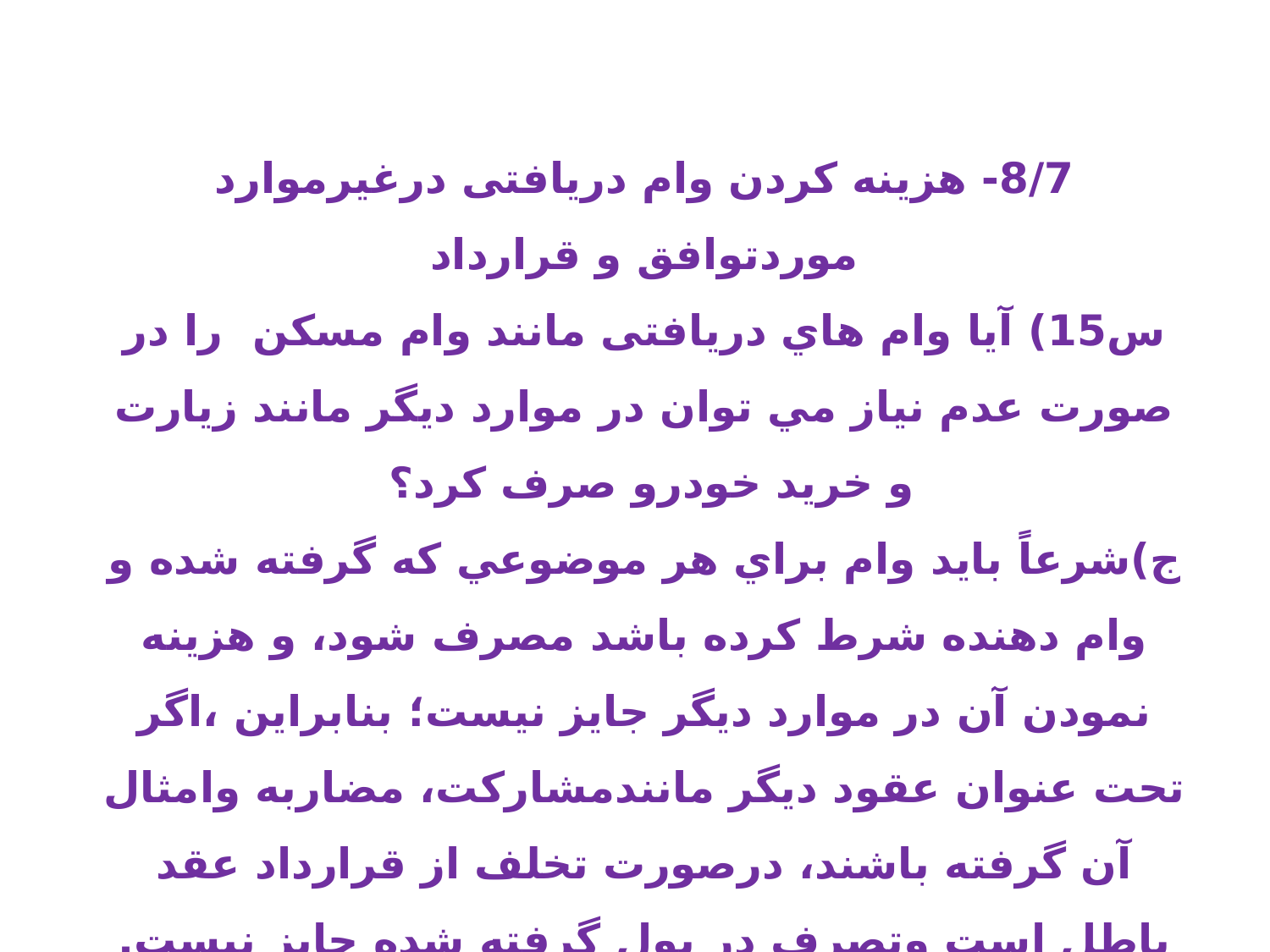

8/7- هزینه کردن وام دریافتی درغیرموارد موردتوافق و قرارداد
س15) آيا وام هاي دریافتی مانند وام مسکن  را در صورت عدم نياز مي توان در موارد ديگر مانند زيارت و خريد خودرو صرف كرد؟
ج)شرعاً بايد وام براي هر موضوعي كه گرفته شده و وام دهنده شرط كرده باشد مصرف شود، و هزينه نمودن آن در موارد ديگر جايز نيست؛ بنابراین ،اگر تحت عنوان عقود ديگر مانندمشاركت، مضاربه وامثال آن گرفته باشند، درصورت تخلف از قرارداد عقد باطل است وتصرف در پول گرفته شده جايز نيست.